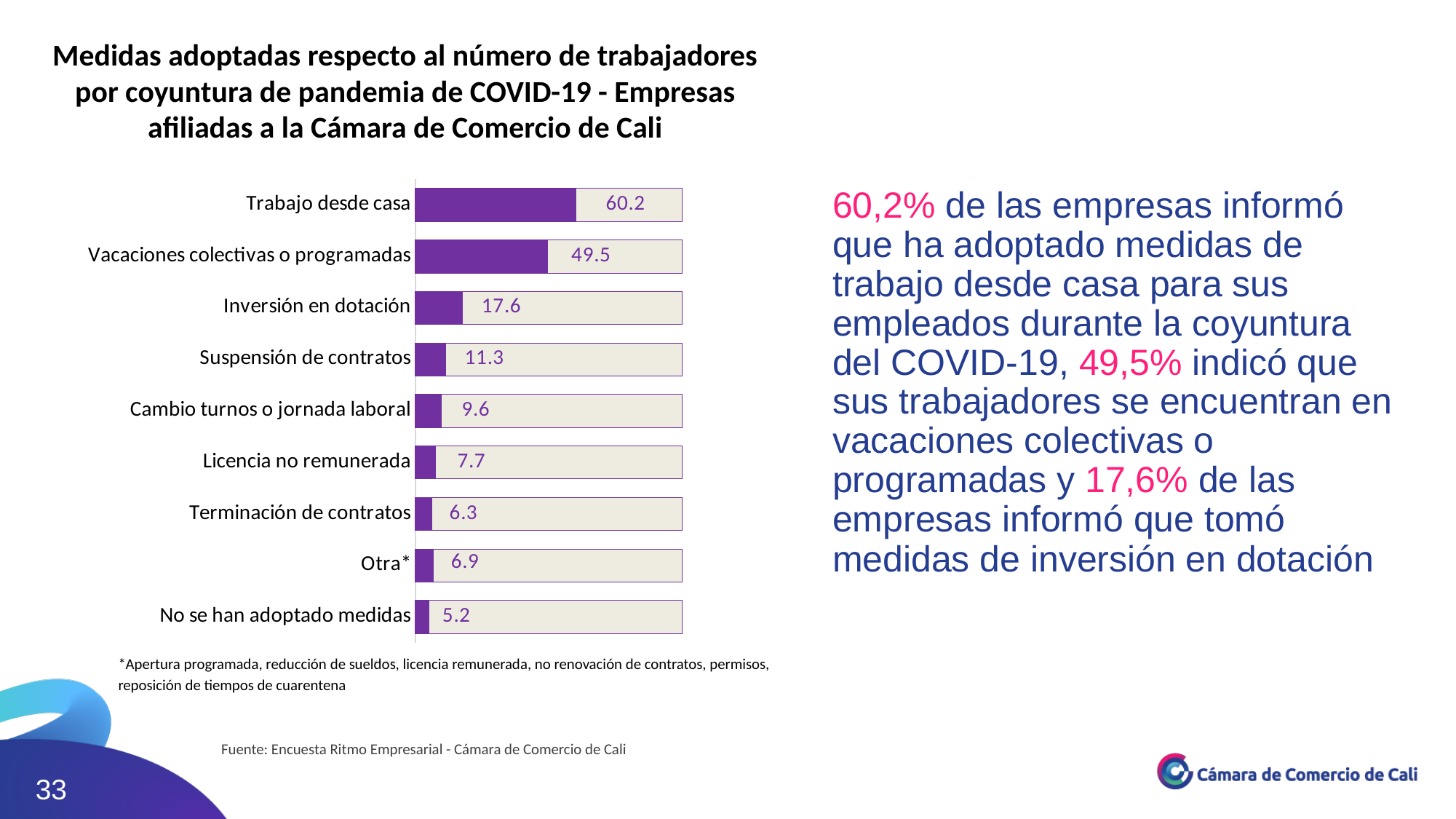

Medidas adoptadas respecto al número de trabajadores por coyuntura de pandemia de COVID-19 - Empresas afiliadas a la Cámara de Comercio de Cali

### Chart

| Category | Adoctada | Resto |
|---|---|---|
| Trabajo desde casa | 60.16483516483516 | 39.83516483516484 |
| Vacaciones colectivas o programadas | 49.45054945054945 | 50.54945054945055 |
| Inversión en dotación | 17.582417582417584 | 82.41758241758242 |
| Suspensión de contratos | 11.263736263736265 | 88.73626373626374 |
| Cambio turnos o jornada laboral | 9.615384615384617 | 90.38461538461539 |
| Licencia no remunerada | 7.6923076923076925 | 92.3076923076923 |
| Terminación de contratos | 6.318681318681318 | 93.68131868131869 |
| Otra* | 6.868131868131869 | 93.13186813186813 |
| No se han adoptado medidas | 5.21978021978022 | 94.78021978021978 |
60,2% de las empresas informó que ha adoptado medidas de trabajo desde casa para sus empleados durante la coyuntura del COVID-19, 49,5% indicó que sus trabajadores se encuentran en vacaciones colectivas o programadas y 17,6% de las empresas informó que tomó medidas de inversión en dotación
*Apertura programada, reducción de sueldos, licencia remunerada, no renovación de contratos, permisos, reposición de tiempos de cuarentena
Fuente: Encuesta Ritmo Empresarial - Cámara de Comercio de Cali